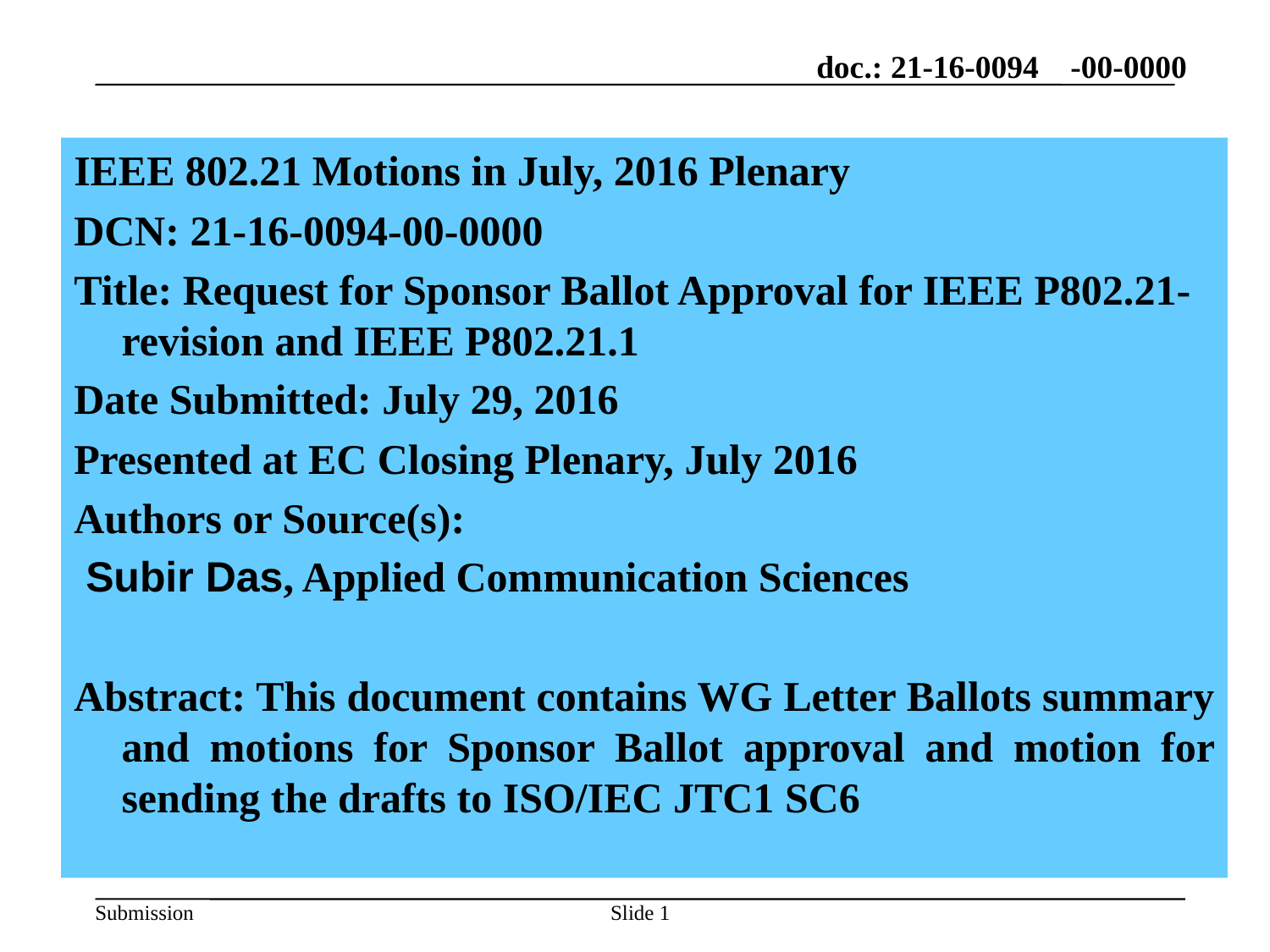

IEEE 802.21 Motions in July, 2016 Plenary
DCN: 21-16-0094-00-0000
Title: Request for Sponsor Ballot Approval for IEEE P802.21-revision and IEEE P802.21.1
Date Submitted: July 29, 2016
Presented at EC Closing Plenary, July 2016
Authors or Source(s):
 Subir Das, Applied Communication Sciences

Abstract: This document contains WG Letter Ballots summary and motions for Sponsor Ballot approval and motion for sending the drafts to ISO/IEC JTC1 SC6
1